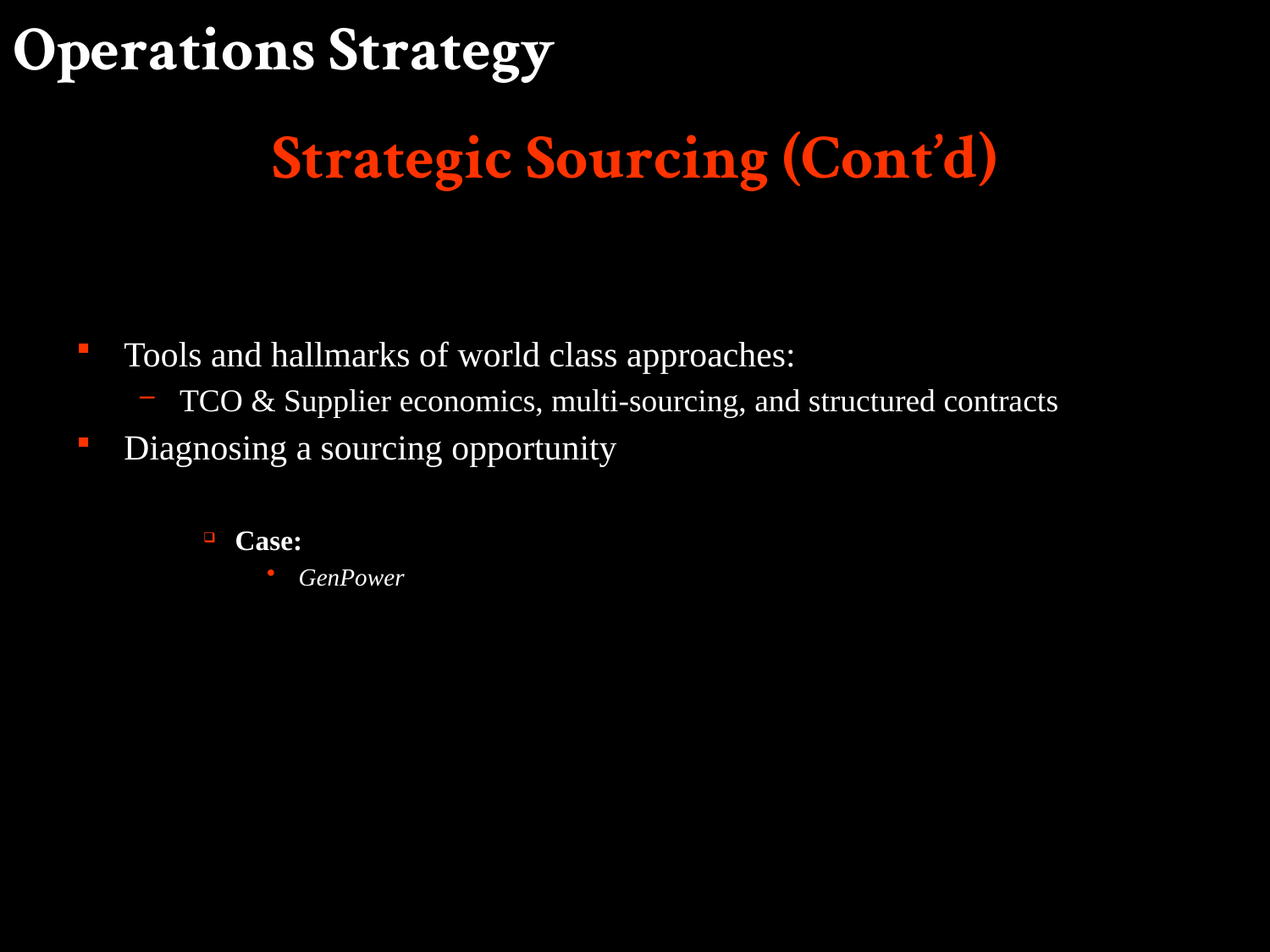

Operations Strategy
Strategic Sourcing (Cont’d)
Tools and hallmarks of world class approaches:
TCO & Supplier economics, multi-sourcing, and structured contracts
Diagnosing a sourcing opportunity

Case:
GenPower